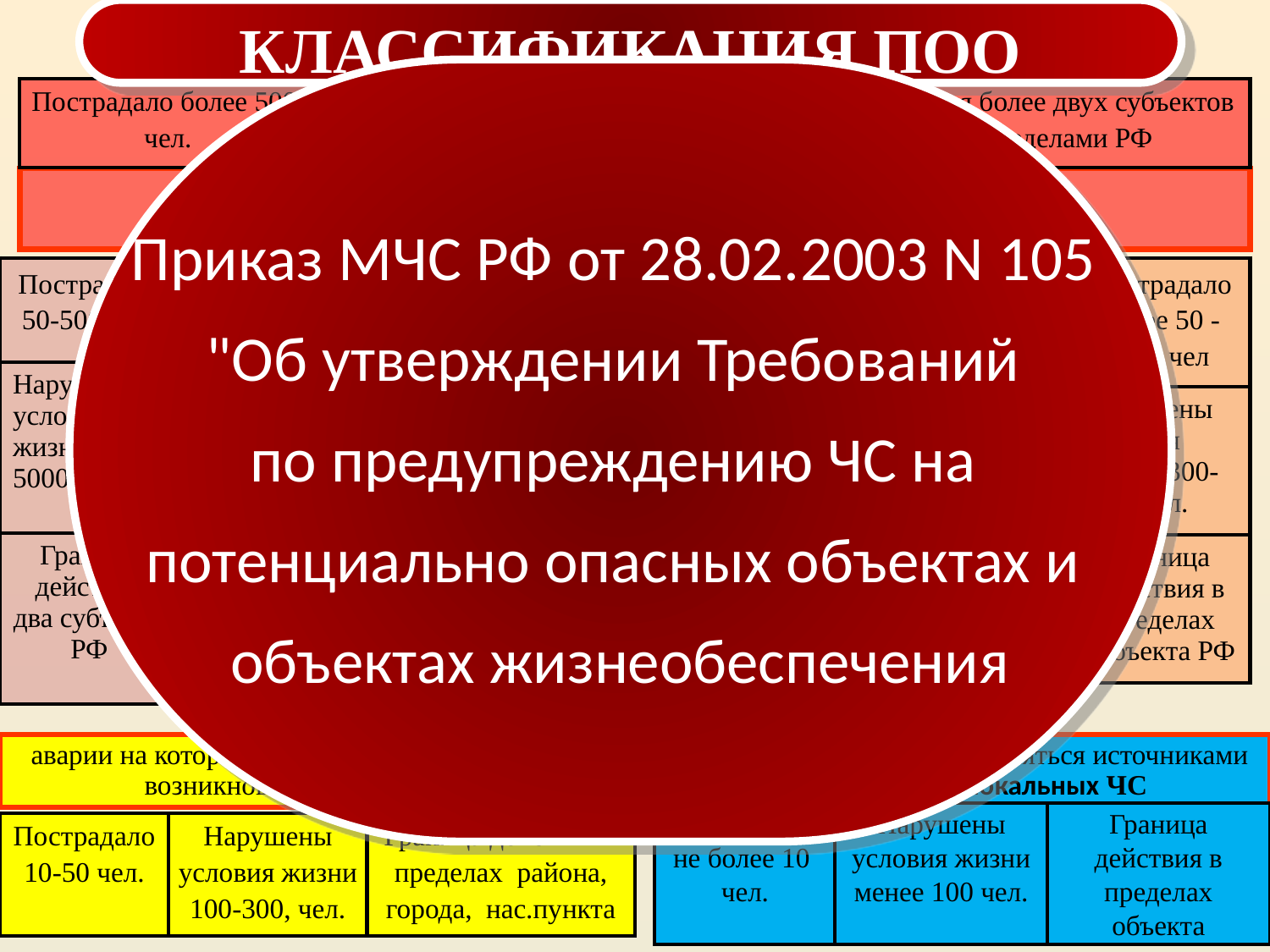

КЛАССИФИКАЦИЯ ПОО
Приказ МЧС РФ от 28.02.2003 N 105
"Об утверждении Требований
по предупреждению ЧС на
потенциально опасных объектах и
объектах жизнеобеспечения
| Пострадало более 500 чел. | Нарушены условия жизни более 1000, чел. | Граница действия более двух субъектов РФ или за пределами РФ |
| --- | --- | --- |

аварии на которых могут являться источниками возникновения
федеральных и/или трансграничных ЧС;
ПОО 1 класса
| Пострадало 50-500 чел |
| --- |
| Нарушены условия жизни 500-5000, чел. |
| Граница действия два субъекта РФ |
| Пострадало более 50 -500 чел |
| --- |
| Нарушены условия жизни 300-500, чел. |
| Граница действия в пределах субъекта РФ |
аварии на которых могут являться источ-
никами возник-новения террито-риальных ЧС;

аварии на которых могут являться источ-никами возникно-вения региональ-ных ЧС
Классы
ПОО
ПОО
3
класса
ПОО
2
класса

ПОО
5
класса
ПОО
4
класса
аварии на которых могут являться источниками возникновения местных ЧС
аварии на которых могут являться источниками возникновения локальных ЧС
| Пострадало не более 10 чел. | Нарушены условия жизни менее 100 чел. | Граница действия в пределах объекта |
| --- | --- | --- |
| Пострадало 10-50 чел. | Нарушены условия жизни 100-300, чел. | Граница действия в пределах района, города, нас.пункта |
| --- | --- | --- |